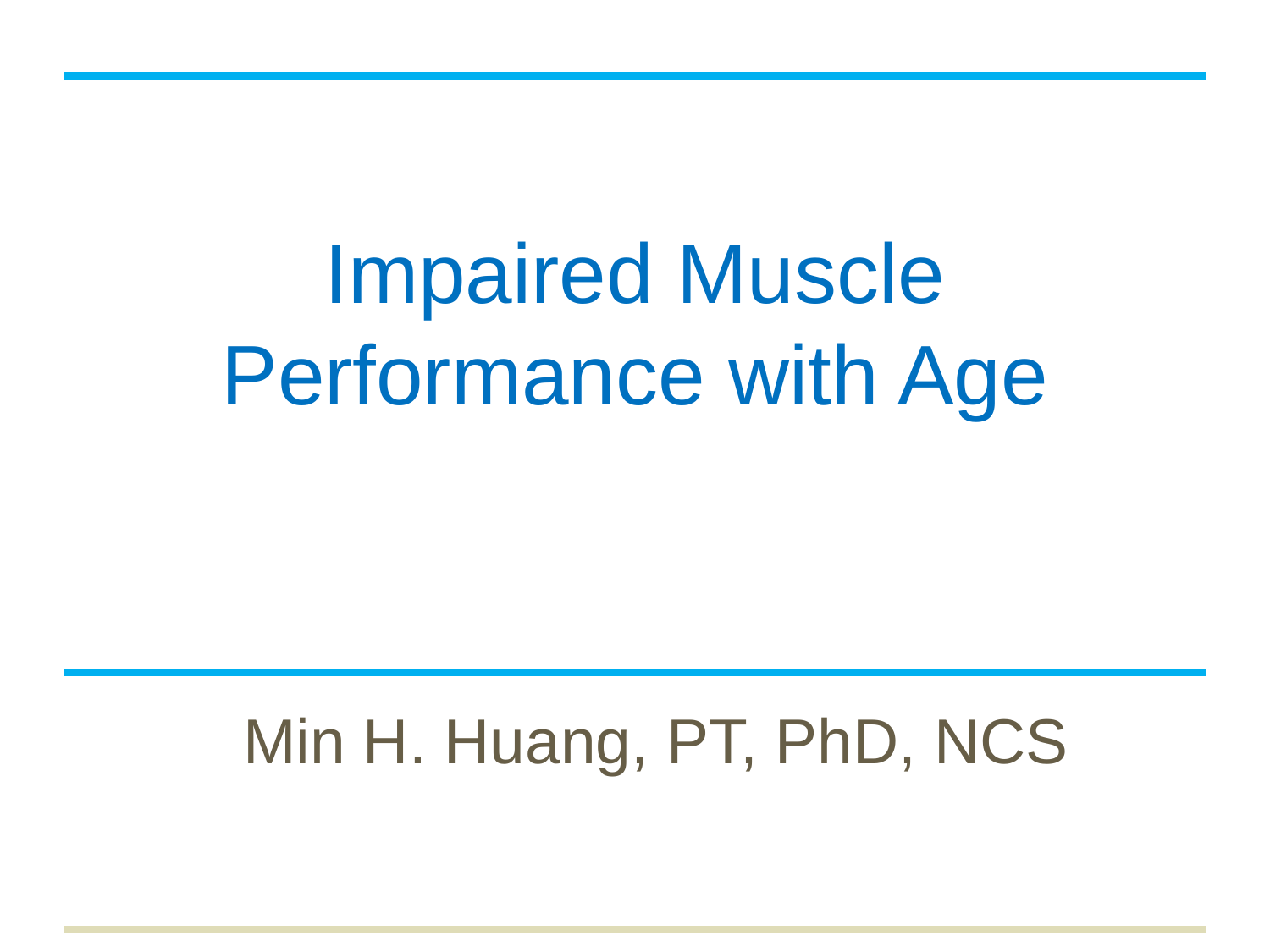

# Impaired Muscle Performance with Age
Min H. Huang, PT, PhD, NCS